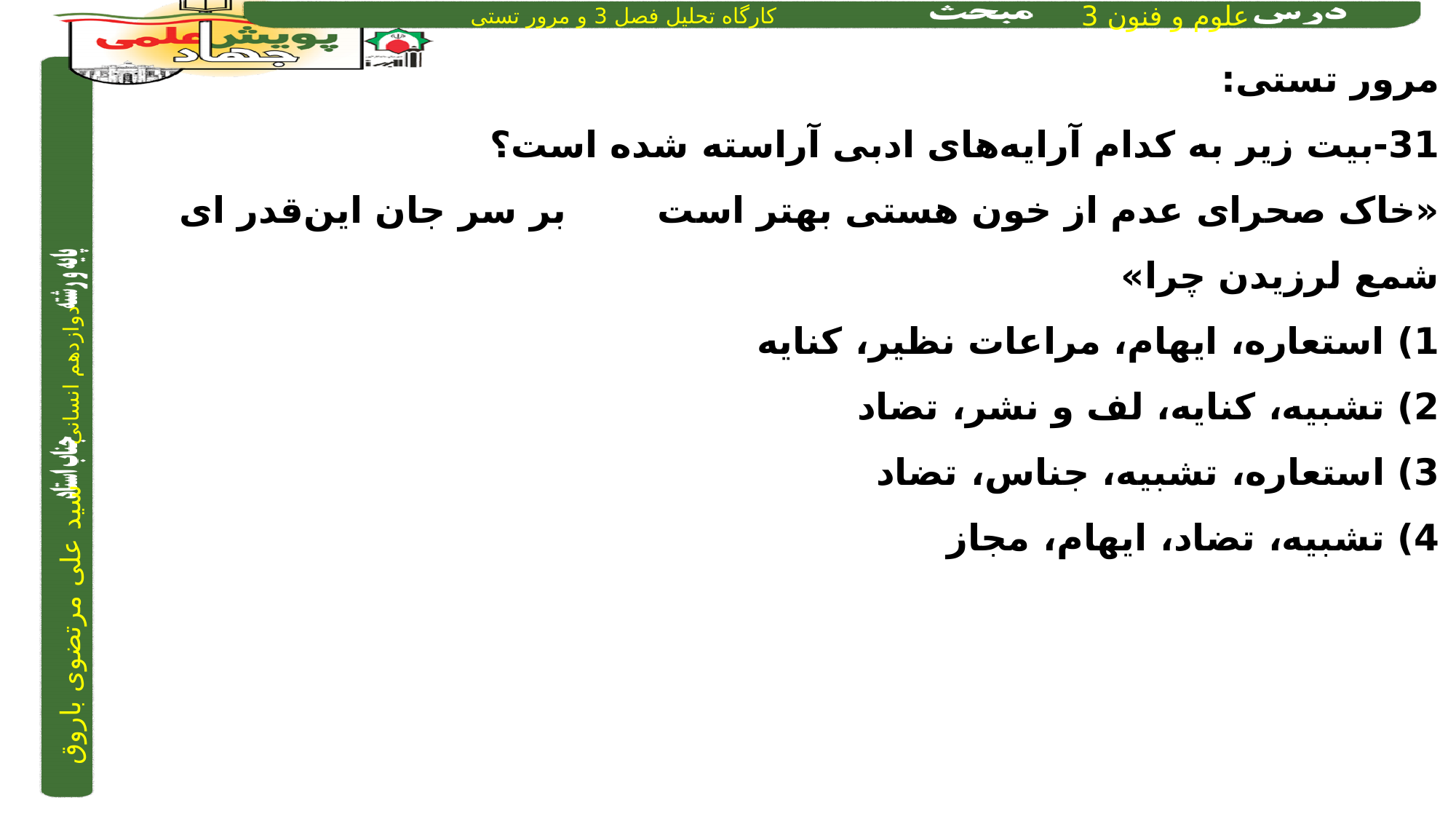

مرور تستی:
31-بیت زیر به کدام آرایه‌های ادبی آراسته شده است؟
«خاک صحرای عدم از خون هستی بهتر است 	 	بر سر جان این‌قدر ای شمع لرزیدن چرا»
1) استعاره، ایهام، مراعات نظیر، کنایه
2) تشبیه، کنایه، لف و نشر، تضاد
3) استعاره، تشبیه، جناس، تضاد
4) تشبیه، تضاد، ایهام، مجاز

3